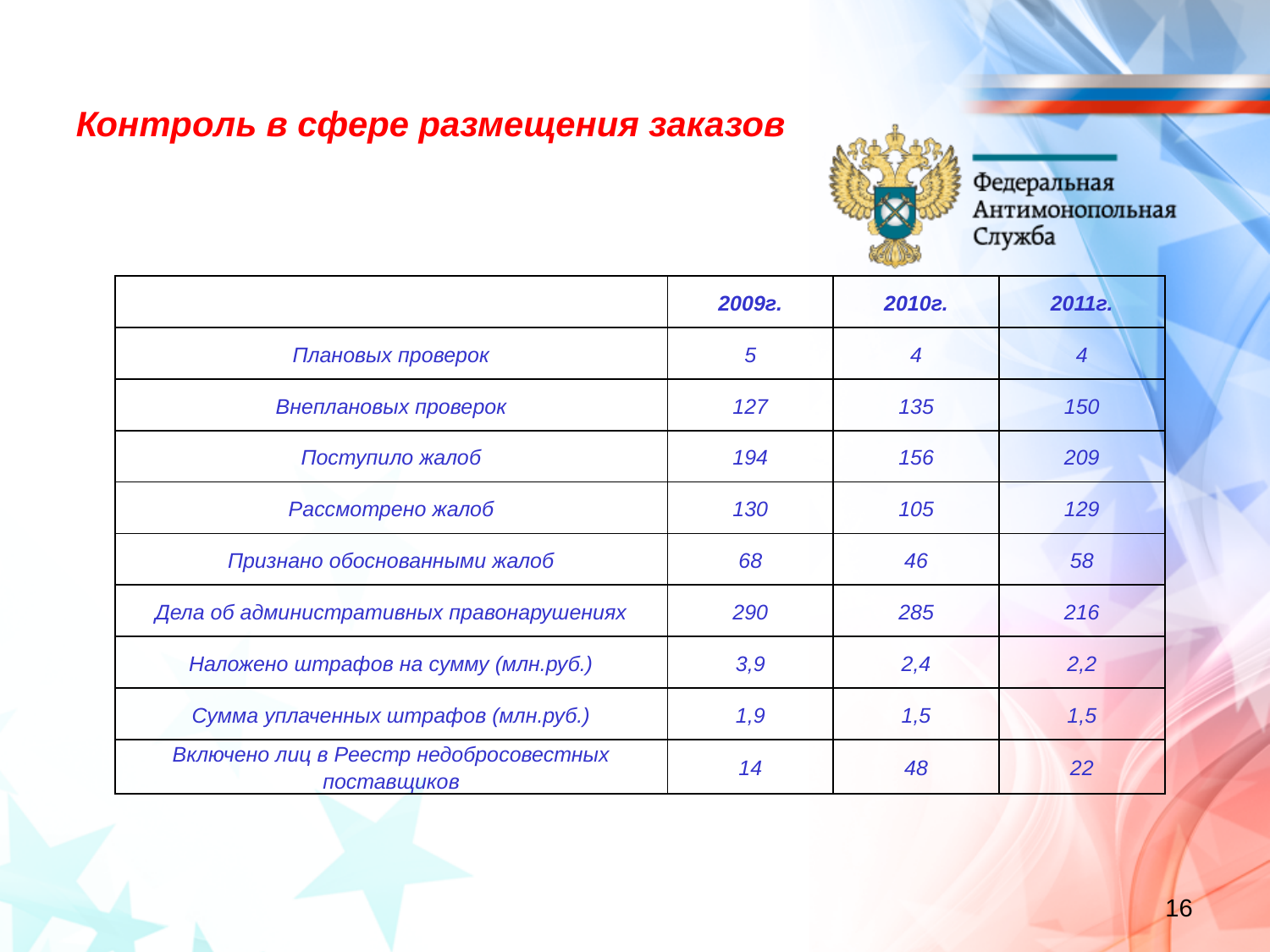

Контроль в сфере размещения заказов
|  | 2009г. | 2010г. | 2011г. |
| --- | --- | --- | --- |
| Плановых проверок | 5 | 4 | 4 |
| Внеплановых проверок | 127 | 135 | 150 |
| Поступило жалоб | 194 | 156 | 209 |
| Рассмотрено жалоб | 130 | 105 | 129 |
| Признано обоснованными жалоб | 68 | 46 | 58 |
| Дела об административных правонарушениях | 290 | 285 | 216 |
| Наложено штрафов на сумму (млн.руб.) | 3,9 | 2,4 | 2,2 |
| Сумма уплаченных штрафов (млн.руб.) | 1,9 | 1,5 | 1,5 |
| Включено лиц в Реестр недобросовестных поставщиков | 14 | 48 | 22 |
16